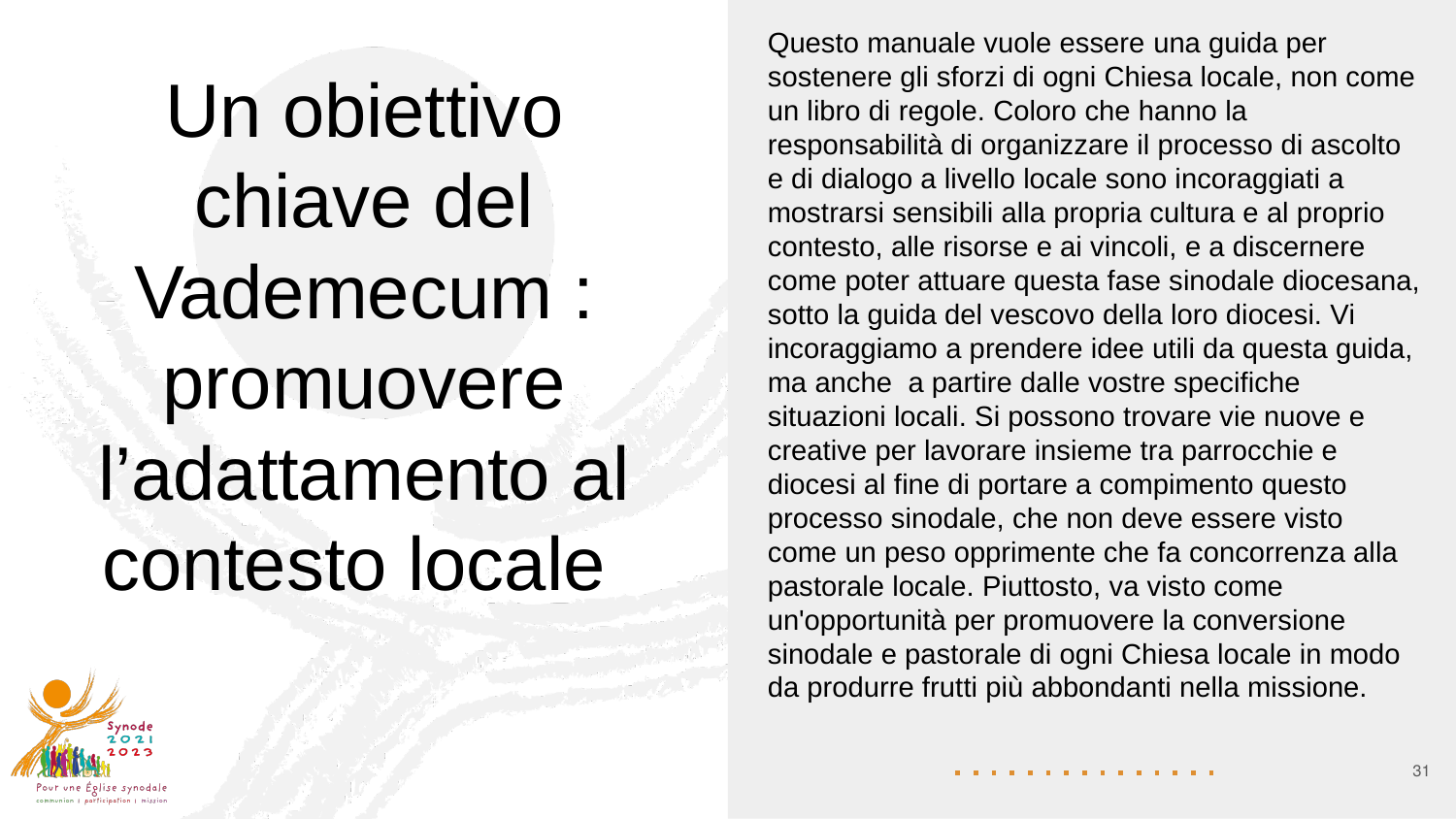

Questo manuale vuole essere una guida per sostenere gli sforzi di ogni Chiesa locale, non come un libro di regole. Coloro che hanno la responsabilità di organizzare il processo di ascolto e di dialogo a livello locale sono incoraggiati a mostrarsi sensibili alla propria cultura e al proprio contesto, alle risorse e ai vincoli, e a discernere come poter attuare questa fase sinodale diocesana, sotto la guida del vescovo della loro diocesi. Vi incoraggiamo a prendere idee utili da questa guida, ma anche  a partire dalle vostre specifiche situazioni locali. Si possono trovare vie nuove e creative per lavorare insieme tra parrocchie e diocesi al fine di portare a compimento questo processo sinodale, che non deve essere visto come un peso opprimente che fa concorrenza alla pastorale locale. Piuttosto, va visto come un'opportunità per promuovere la conversione sinodale e pastorale di ogni Chiesa locale in modo da produrre frutti più abbondanti nella missione.
# Un obiettivo chiave del Vademecum : promuovere l’adattamento al contesto locale
31